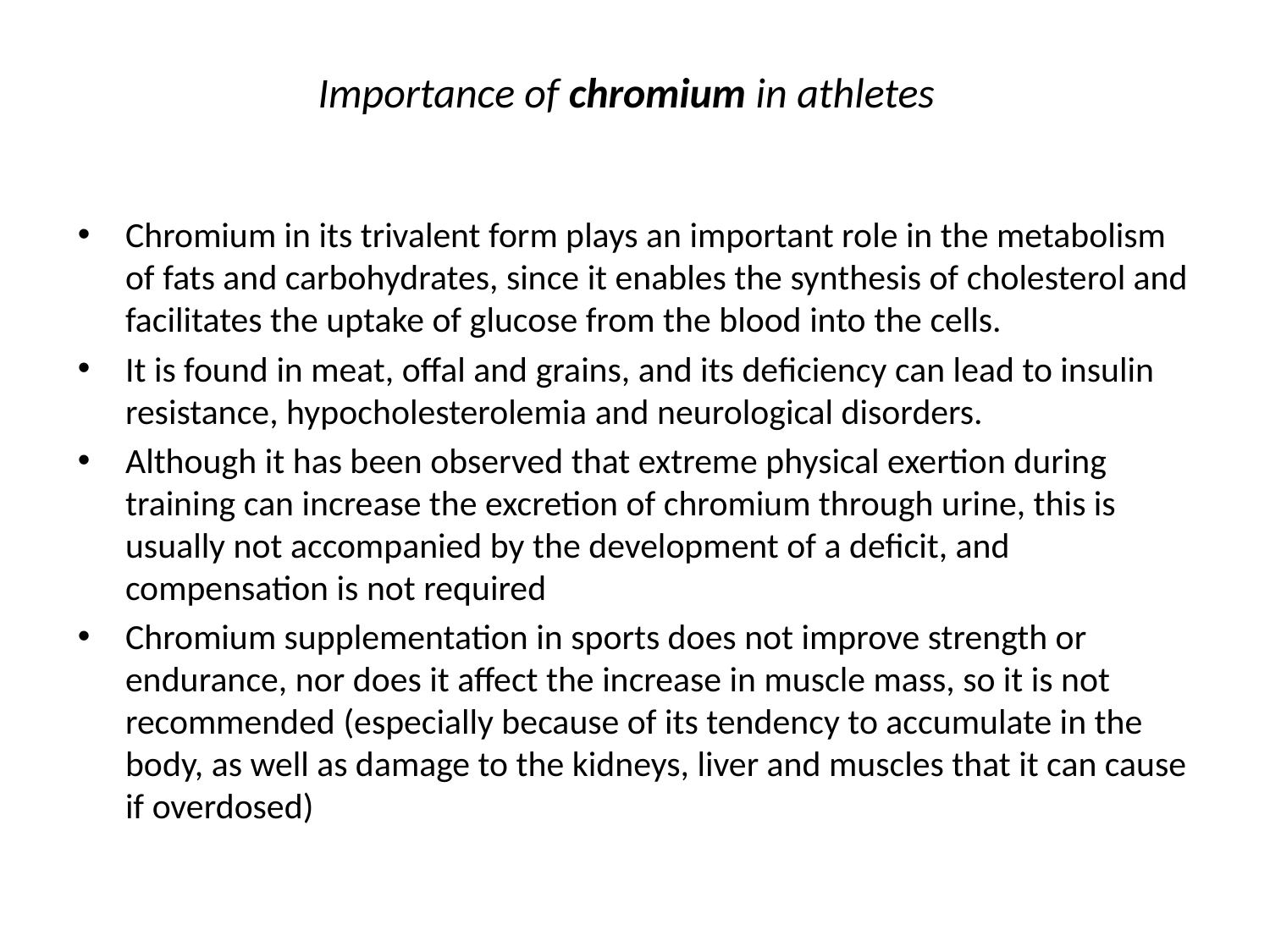

# Importance of chromium in athletes
Chromium in its trivalent form plays an important role in the metabolism of fats and carbohydrates, since it enables the synthesis of cholesterol and facilitates the uptake of glucose from the blood into the cells.
It is found in meat, offal and grains, and its deficiency can lead to insulin resistance, hypocholesterolemia and neurological disorders.
Although it has been observed that extreme physical exertion during training can increase the excretion of chromium through urine, this is usually not accompanied by the development of a deficit, and compensation is not required
Chromium supplementation in sports does not improve strength or endurance, nor does it affect the increase in muscle mass, so it is not recommended (especially because of its tendency to accumulate in the body, as well as damage to the kidneys, liver and muscles that it can cause if overdosed)